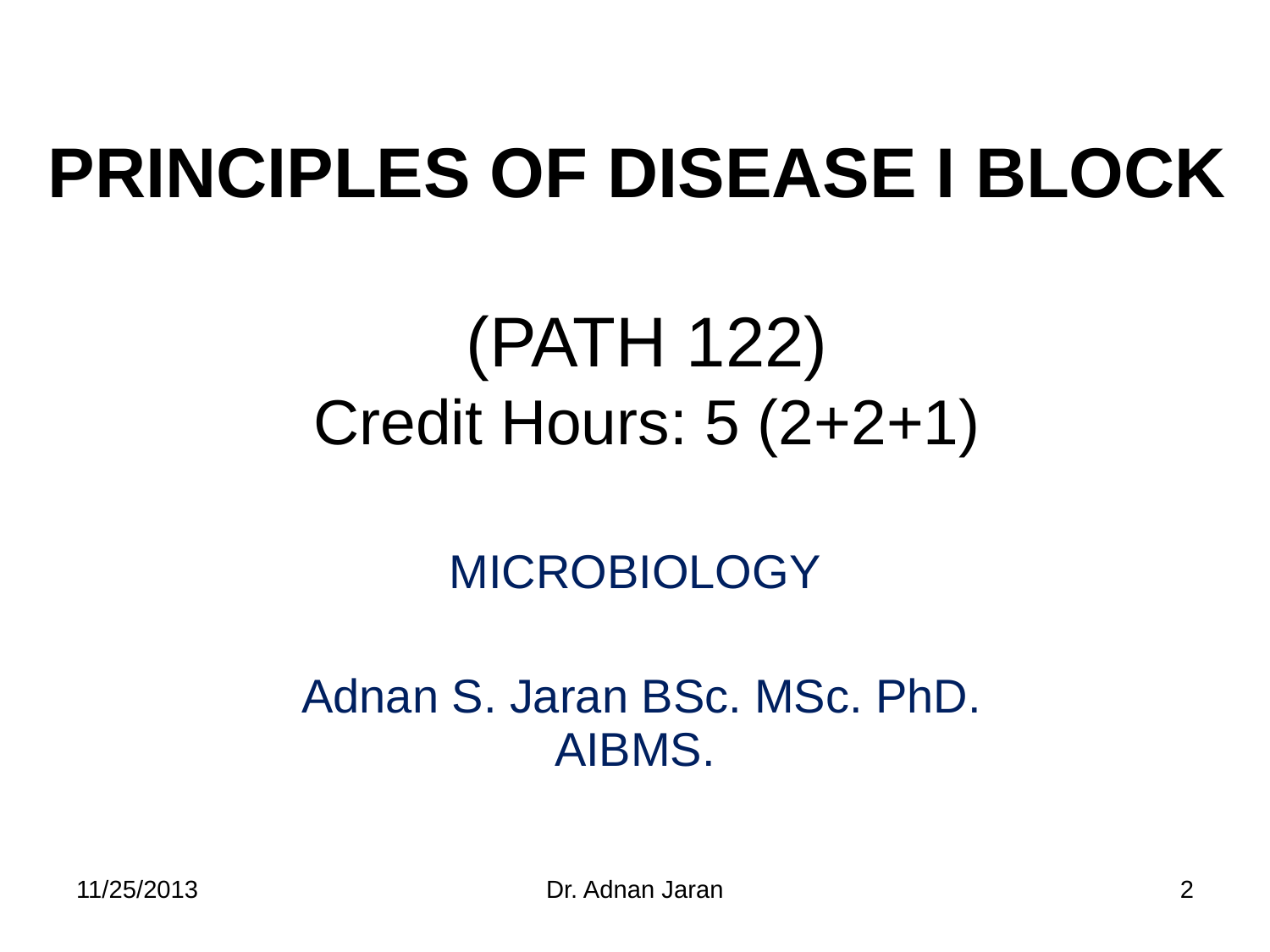

# PRINCIPLES OF DISEASE I BLOCK (PATH 122) Credit Hours: 5 (2+2+1)
MICROBIOLOGY

 Adnan S. Jaran BSc. MSc. PhD. AIBMS.
11/25/2013
Dr. Adnan Jaran
2